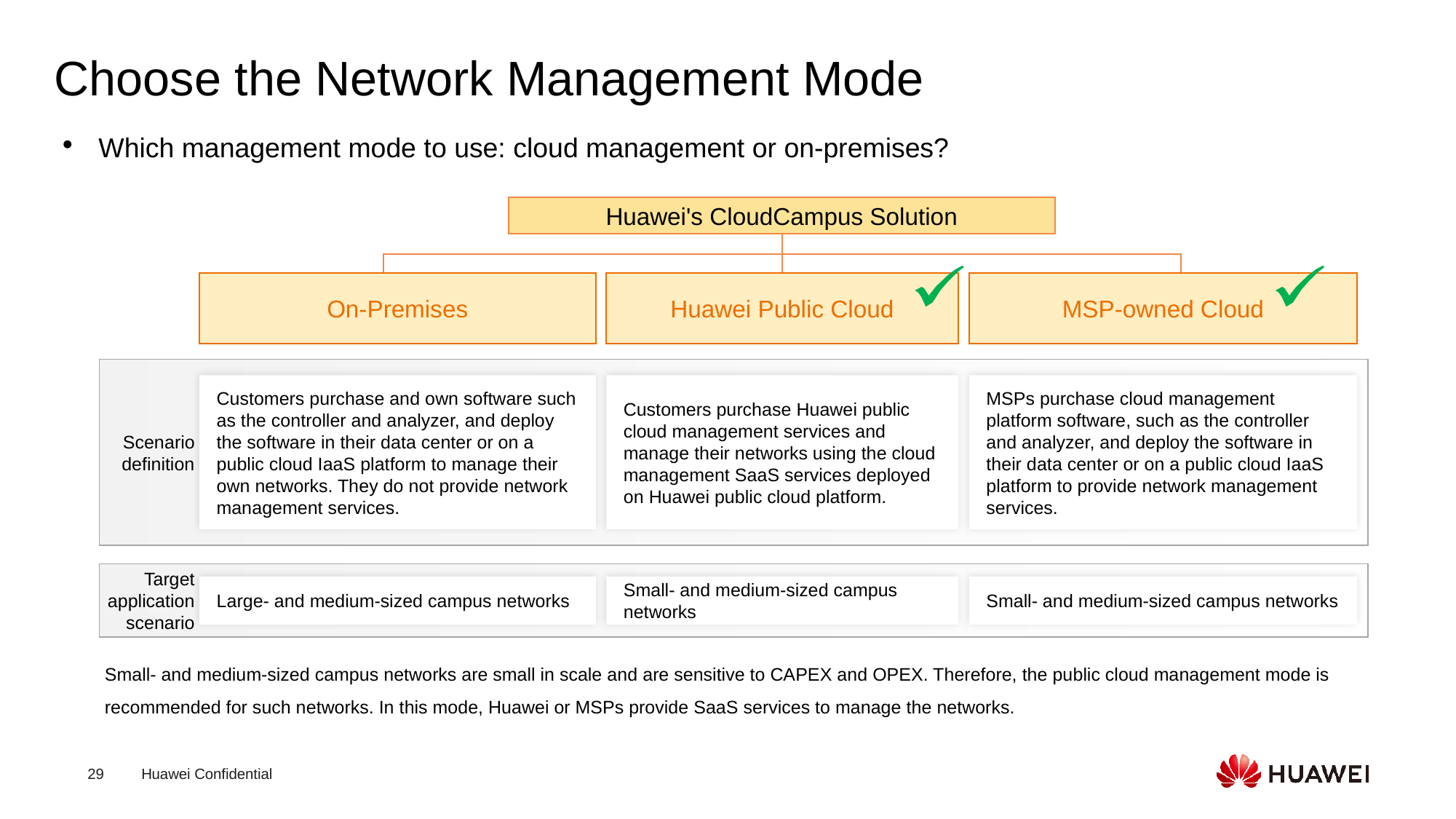

# Choose the Network Management Mode
Which management mode to use: cloud management or on-premises?
Huawei's CloudCampus Solution

On-Premises
Huawei Public Cloud
MSP-owned Cloud

Customers purchase and own software such as the controller and analyzer, and deploy the software in their data center or on a public cloud IaaS platform to manage their own networks. They do not provide network management services.
Customers purchase Huawei public cloud management services and manage their networks using the cloud management SaaS services deployed on Huawei public cloud platform.
MSPs purchase cloud management platform software, such as the controller and analyzer, and deploy the software in their data center or on a public cloud IaaS platform to provide network management services.
Scenario definition
Target application scenario

Large- and medium-sized campus networks
Small- and medium-sized campus networks
Small- and medium-sized campus networks
Small- and medium-sized campus networks are small in scale and are sensitive to CAPEX and OPEX. Therefore, the public cloud management mode is recommended for such networks. In this mode, Huawei or MSPs provide SaaS services to manage the networks.